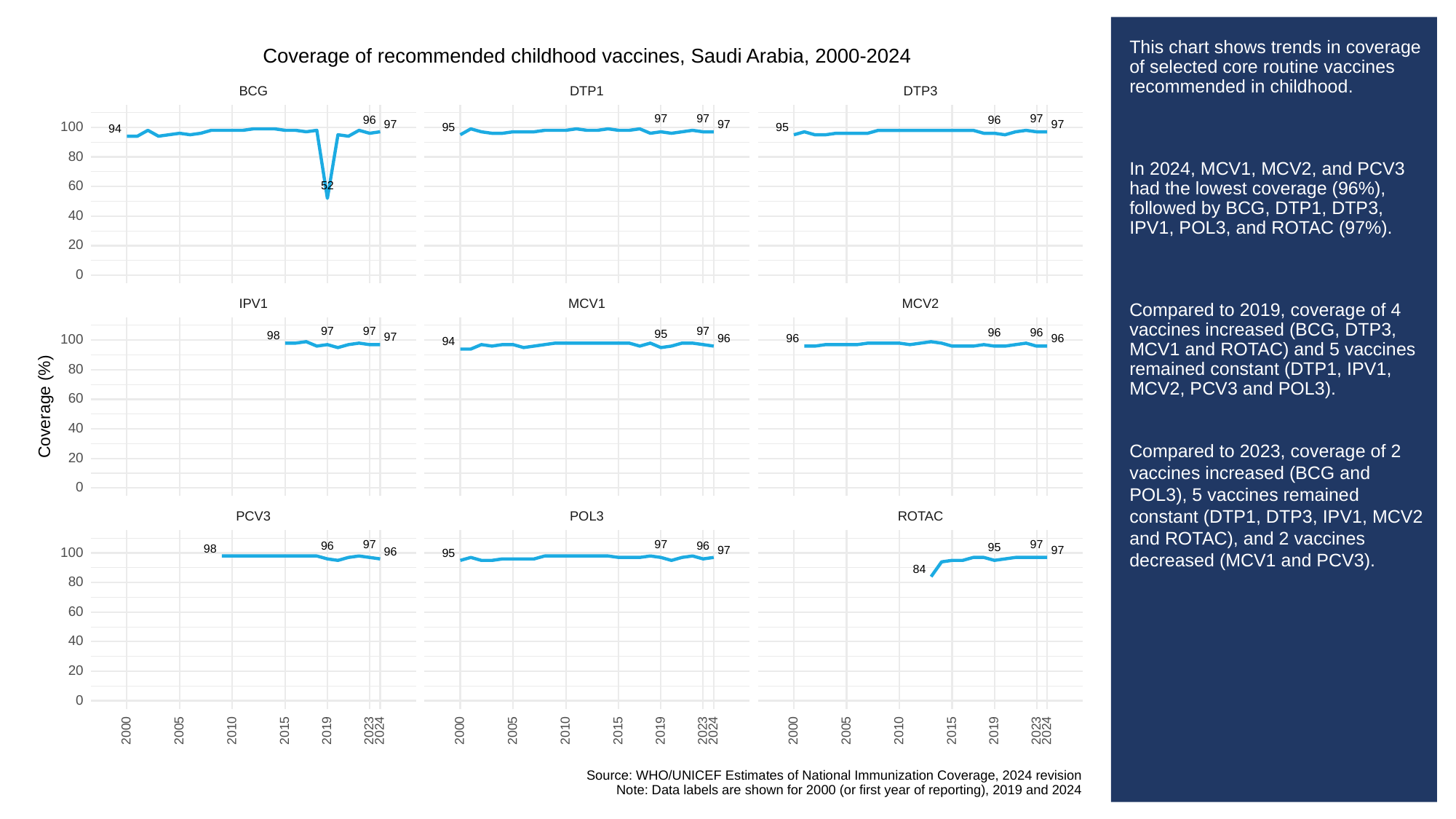

# This chart shows trends in coverage of selected core routine vaccines recommended in childhood.

In 2024, MCV1, MCV2, and PCV3 had the lowest coverage (96%), followed by BCG, DTP1, DTP3, IPV1, POL3, and ROTAC (97%).

Compared to 2019, coverage of 4 vaccines increased (BCG, DTP3, MCV1 and ROTAC) and 5 vaccines remained constant (DTP1, IPV1, MCV2, PCV3 and POL3).

Compared to 2023, coverage of 2 vaccines increased (BCG and POL3), 5 vaccines remained constant (DTP1, DTP3, IPV1, MCV2 and ROTAC), and 2 vaccines decreased (MCV1 and PCV3).

Coverage of recommended childhood vaccines, Saudi Arabia, 2000-2024
BCG
DTP3
DTP1

97
97
97
96
96
97
97
97
100
95
95
94

80

60
52

40

20

0

MCV1
MCV2
IPV1

97
97
97
96
96
95
98
97
96
96
96
100
94

80

60
Coverage (%)

40

20

0

POL3
PCV3
ROTAC

97
97
97
96
96
95
98
97
97
96
100
95

84

80

60

40

20

0

2023
2023
2023
2000
2005
2010
2015
2019
2024
2000
2005
2010
2015
2019
2024
2000
2005
2010
2015
2019
2024
Source: WHO/UNICEF Estimates of National Immunization Coverage, 2024 revision
Note: Data labels are shown for 2000 (or first year of reporting), 2019 and 2024